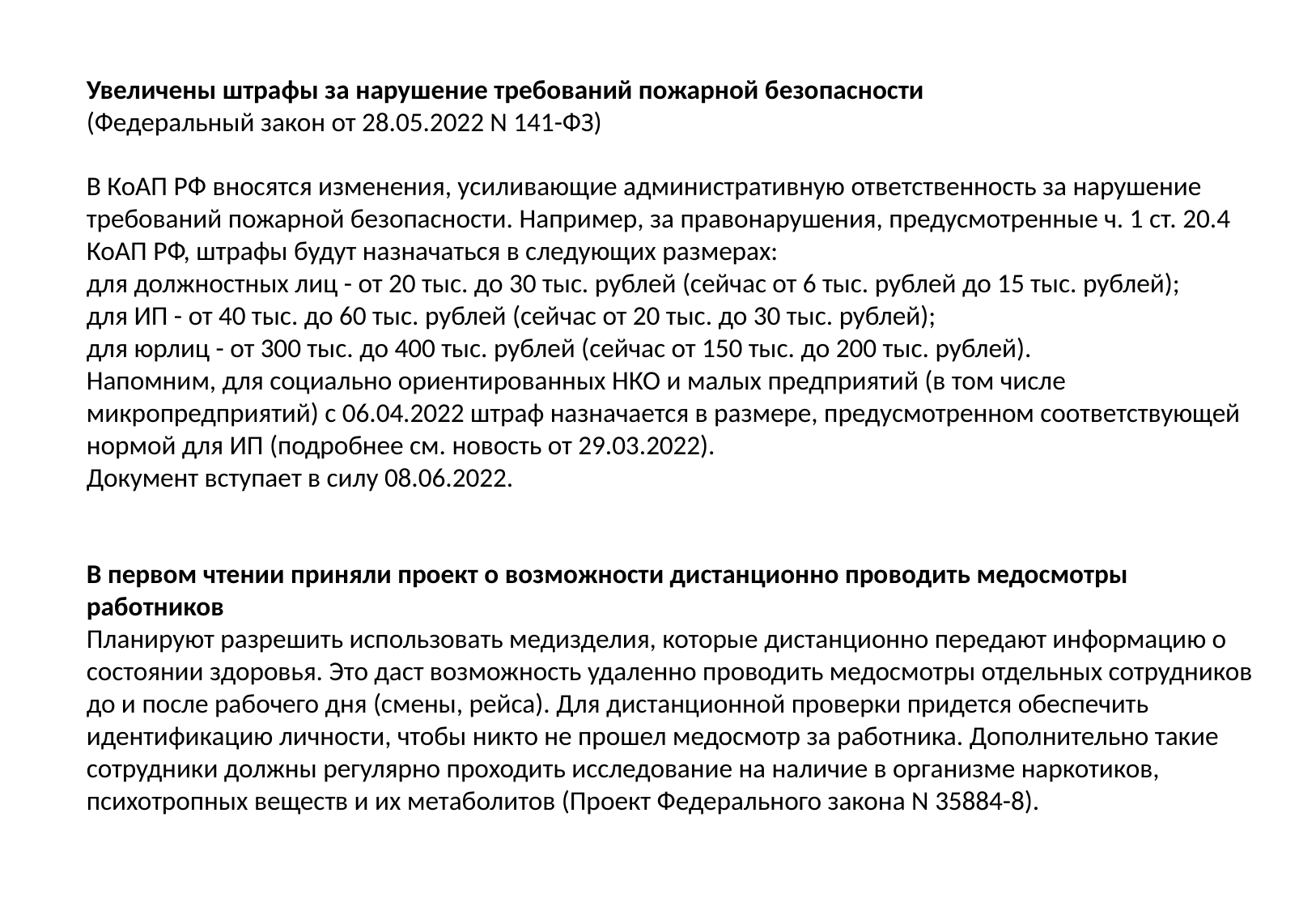

Увеличены штрафы за нарушение требований пожарной безопасности
(Федеральный закон от 28.05.2022 N 141-ФЗ)

В КоАП РФ вносятся изменения, усиливающие административную ответственность за нарушение требований пожарной безопасности. Например, за правонарушения, предусмотренные ч. 1 ст. 20.4 КоАП РФ, штрафы будут назначаться в следующих размерах:
для должностных лиц - от 20 тыс. до 30 тыс. рублей (сейчас от 6 тыс. рублей до 15 тыс. рублей);
для ИП - от 40 тыс. до 60 тыс. рублей (сейчас от 20 тыс. до 30 тыс. рублей);
для юрлиц - от 300 тыс. до 400 тыс. рублей (сейчас от 150 тыс. до 200 тыс. рублей).
Напомним, для социально ориентированных НКО и малых предприятий (в том числе микропредприятий) с 06.04.2022 штраф назначается в размере, предусмотренном соответствующей нормой для ИП (подробнее см. новость от 29.03.2022).
Документ вступает в силу 08.06.2022.

В первом чтении приняли проект о возможности дистанционно проводить медосмотры работников
Планируют разрешить использовать медизделия, которые дистанционно передают информацию о состоянии здоровья. Это даст возможность удаленно проводить медосмотры отдельных сотрудников до и после рабочего дня (смены, рейса). Для дистанционной проверки придется обеспечить идентификацию личности, чтобы никто не прошел медосмотр за работника. Дополнительно такие сотрудники должны регулярно проходить исследование на наличие в организме наркотиков, психотропных веществ и их метаболитов (Проект Федерального закона N 35884-8).